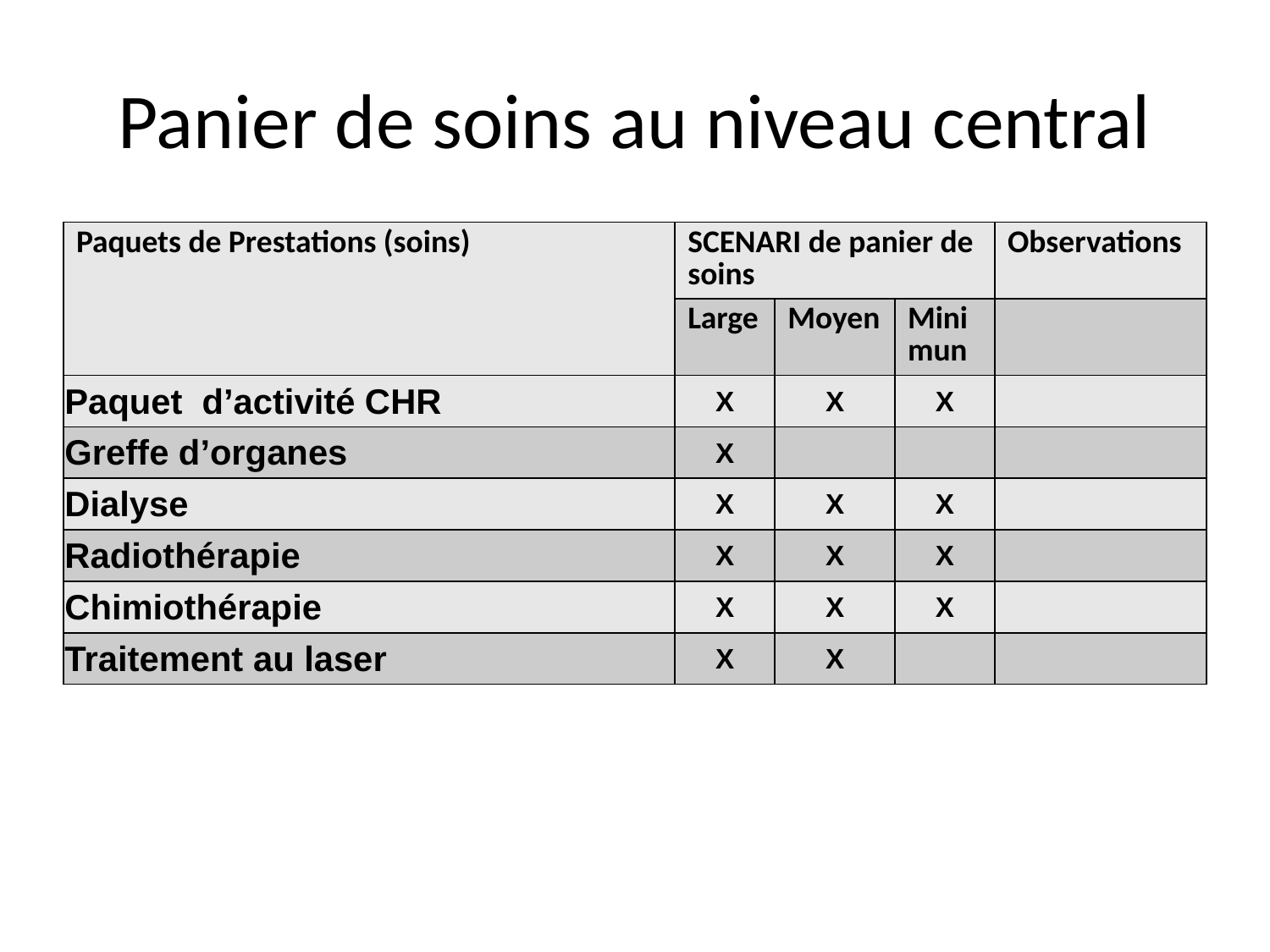

# Panier de soins au niveau central
| Paquets de Prestations (soins) | SCENARI de panier de soins |  |  | Observations |
| --- | --- | --- | --- | --- |
|  | Large | Moyen | Minimun |  |
| Paquet d’activité CHR | X | X | X |  |
| Greffe d’organes | X |  |  |  |
| Dialyse | X | X | X |  |
| Radiothérapie | X | X | X |  |
| Chimiothérapie | X | X | X |  |
| Traitement au laser | X | X |  |  |